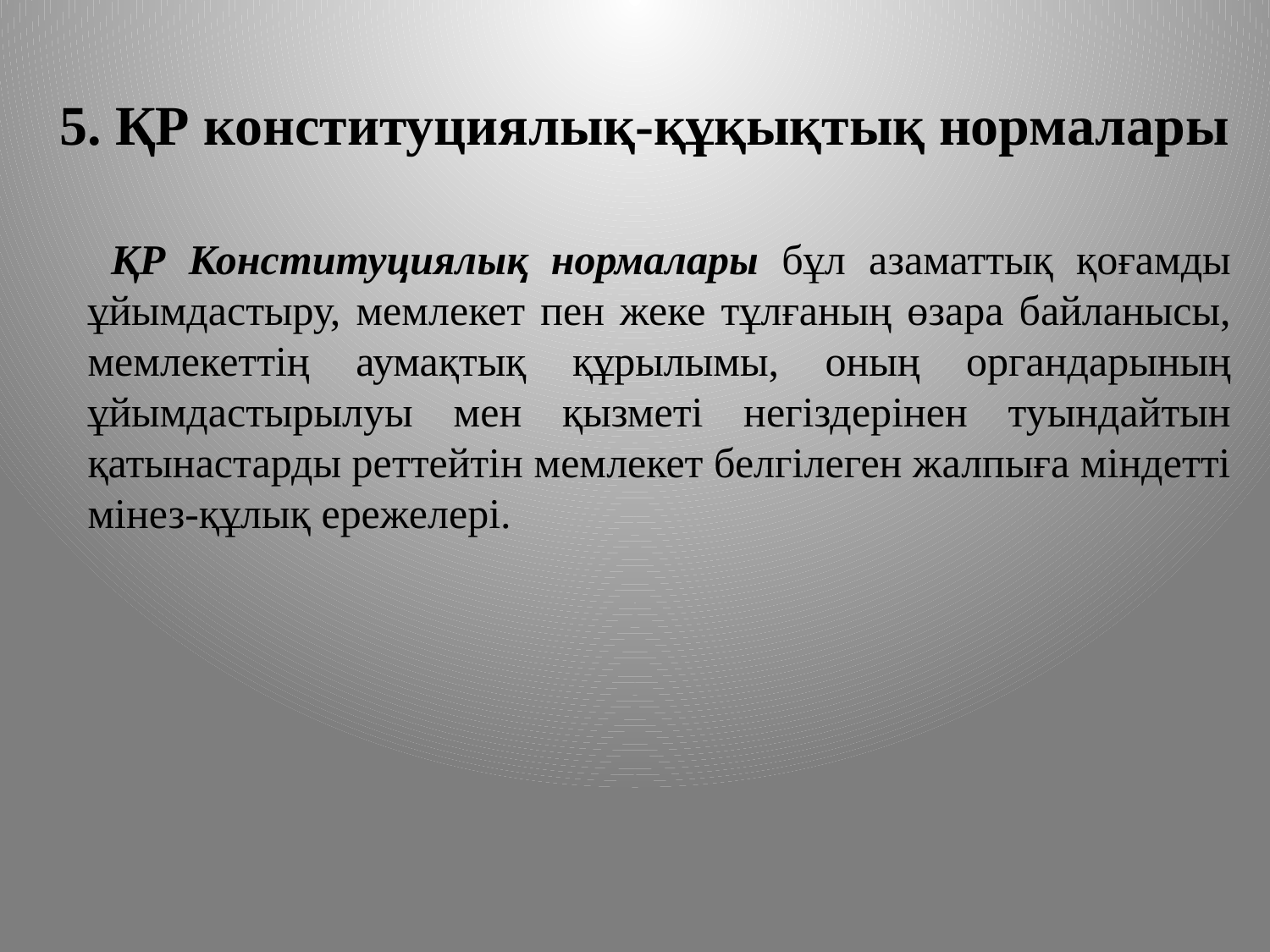

5. ҚР конституциялық-құқықтық нормалары
 ҚР Конституциялық нормалары бұл азаматтық қоғамды ұйымдастыру, мемлекет пен жеке тұлғаның өзара байланысы, мемлекеттің аумақтық құрылымы, оның органдарының ұйымдастырылуы мен қызметі негіздерінен туындайтын қатынастарды реттейтін мемлекет белгілеген жалпыға міндетті мінез-құлық ережелері.